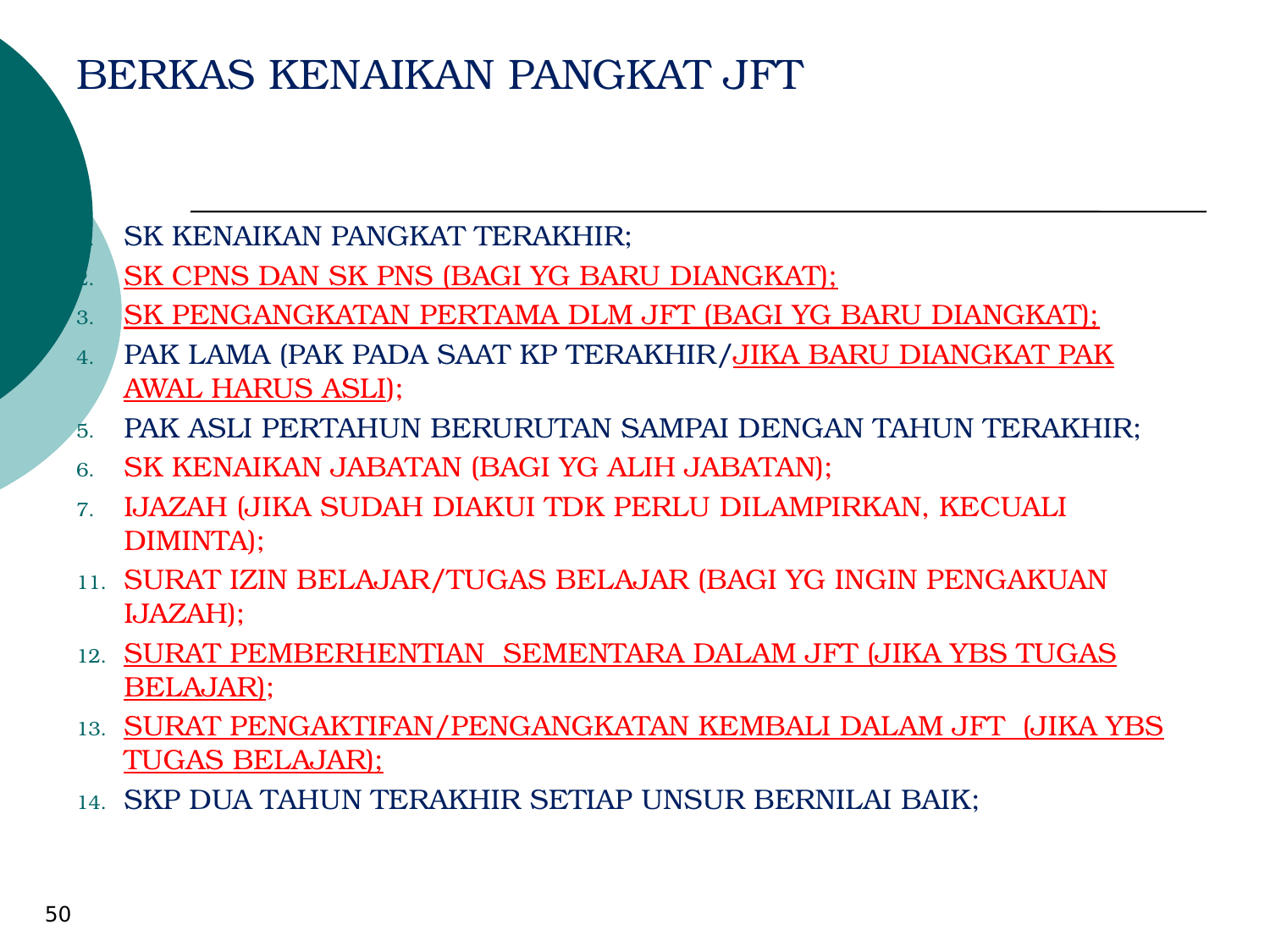

# BERKAS KENAIKAN PANGKAT JFT
SK KENAIKAN PANGKAT TERAKHIR;
SK CPNS DAN SK PNS (BAGI YG BARU DIANGKAT);
SK PENGANGKATAN PERTAMA DLM JFT (BAGI YG BARU DIANGKAT);
PAK LAMA (PAK PADA SAAT KP TERAKHIR/JIKA BARU DIANGKAT PAK AWAL HARUS ASLI);
PAK ASLI PERTAHUN BERURUTAN SAMPAI DENGAN TAHUN TERAKHIR;
SK KENAIKAN JABATAN (BAGI YG ALIH JABATAN);
IJAZAH (JIKA SUDAH DIAKUI TDK PERLU DILAMPIRKAN, KECUALI DIMINTA);
SURAT IZIN BELAJAR/TUGAS BELAJAR (BAGI YG INGIN PENGAKUAN IJAZAH);
SURAT PEMBERHENTIAN  SEMENTARA DALAM JFT (JIKA YBS TUGAS BELAJAR);
SURAT PENGAKTIFAN/PENGANGKATAN KEMBALI DALAM JFT  (JIKA YBS TUGAS BELAJAR);
SKP DUA TAHUN TERAKHIR SETIAP UNSUR BERNILAI BAIK;
50